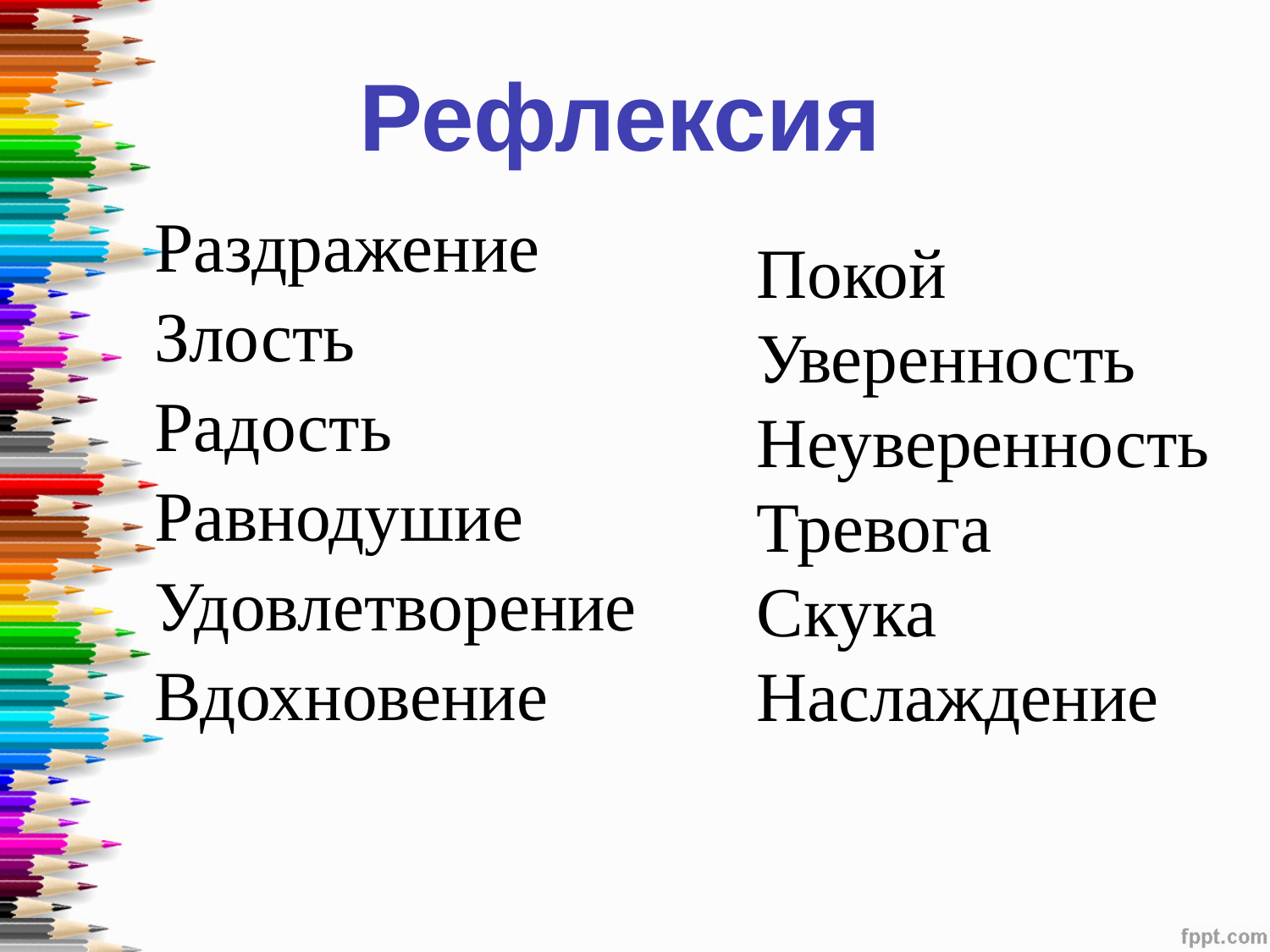

Рефлексия
| Раздражение Злость Радость Равнодушие Удовлетворение Вдохновение |
| --- |
Покой
Уверенность
Неуверенность
Тревога
Скука
Наслаждение